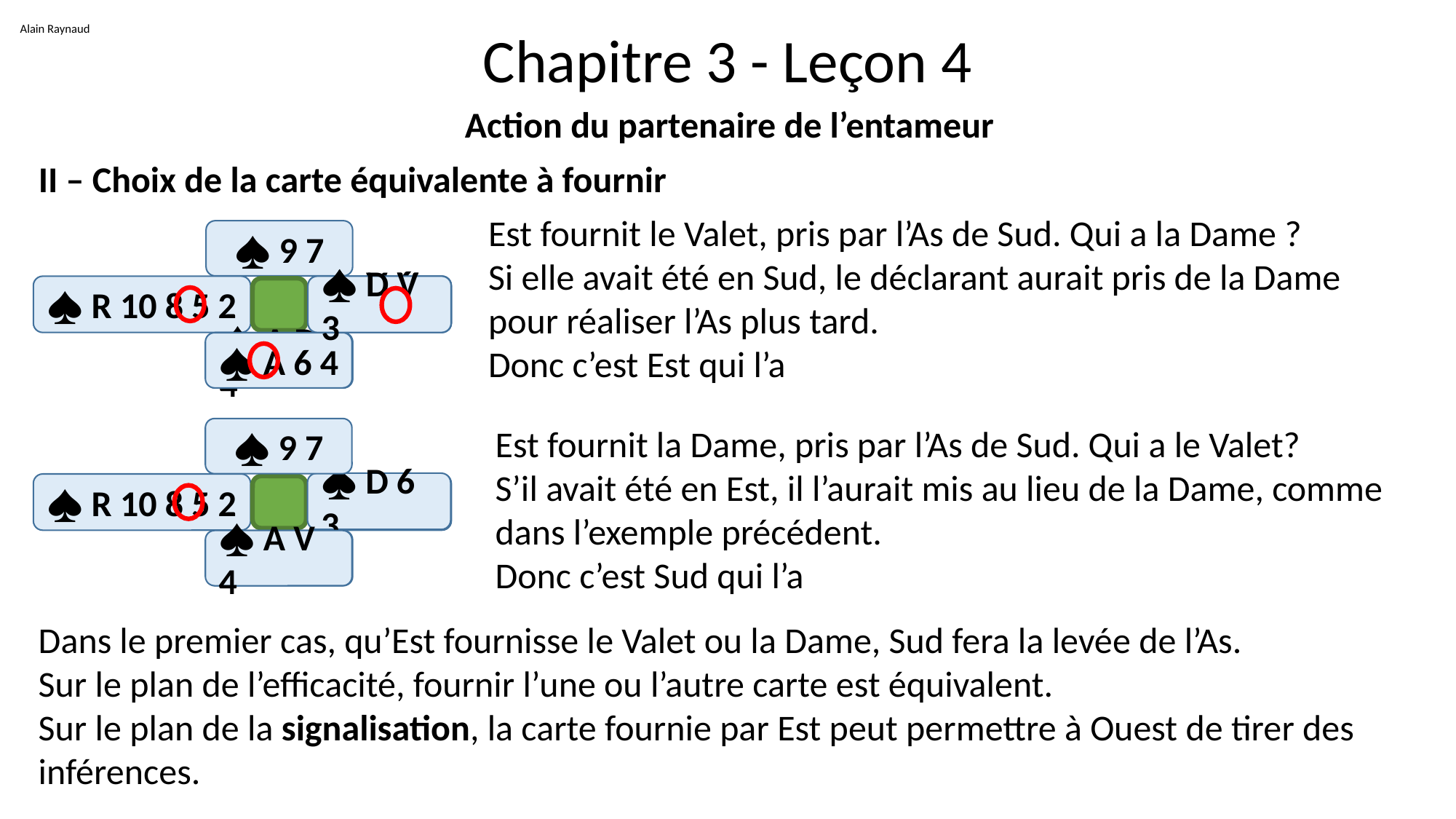

Alain Raynaud
# Chapitre 3 - Leçon 4
Action du partenaire de l’entameur
II – Choix de la carte équivalente à fournir

Est fournit le Valet, pris par l’As de Sud. Qui a la Dame ?
Si elle avait été en Sud, le déclarant aurait pris de la Dame pour réaliser l’As plus tard.
Donc c’est Est qui l’a
♠ 9 7
♠ R 10 8 5 2
♠ D V 3
♠ D V 3
♠ V 6 3

♠ A 6 4
♠ A D 4
♠ A 6 4

Est fournit la Dame, pris par l’As de Sud. Qui a le Valet?
S’il avait été en Est, il l’aurait mis au lieu de la Dame, comme dans l’exemple précédent.
Donc c’est Sud qui l’a
♠ 9 7
♠ D 6 3
♠ R 10 8 5 2
♠ D 6 3

♠ A V 4
♠ A 6 4
Dans le premier cas, qu’Est fournisse le Valet ou la Dame, Sud fera la levée de l’As.
Sur le plan de l’efficacité, fournir l’une ou l’autre carte est équivalent.
Sur le plan de la signalisation, la carte fournie par Est peut permettre à Ouest de tirer des inférences.